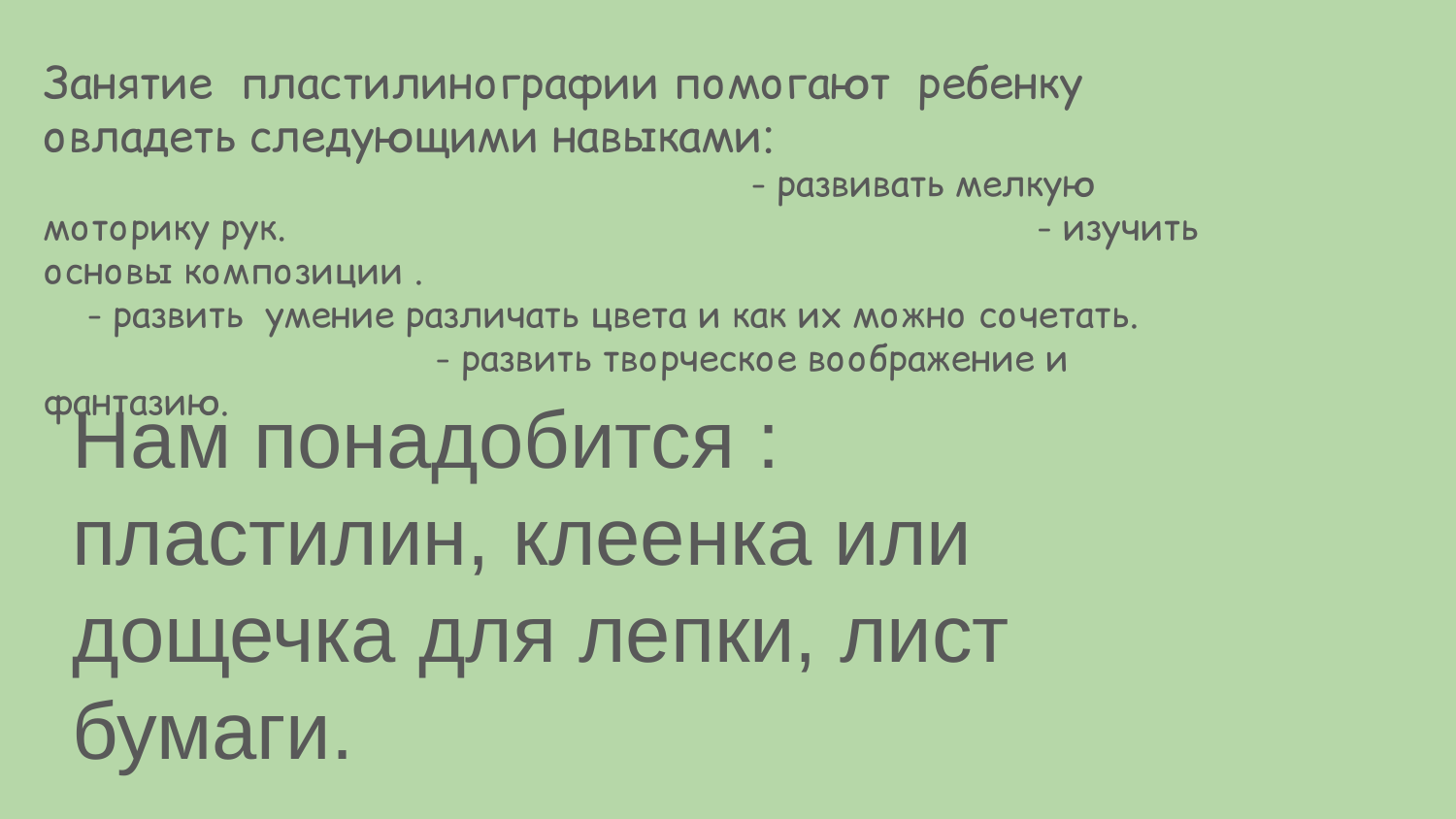

Занятие  пластилинографии помогают  ребенку овладеть следующими навыками:                                                                                                        - развивать мелкую моторику рук.                                                                     - изучить основы композиции .                                                                            - развить  умение различать цвета и как их можно сочетать.                                           - развить творческое воображение и фантазию.

#
Нам понадобится : пластилин, клеенка или дощечка для лепки, лист бумаги.